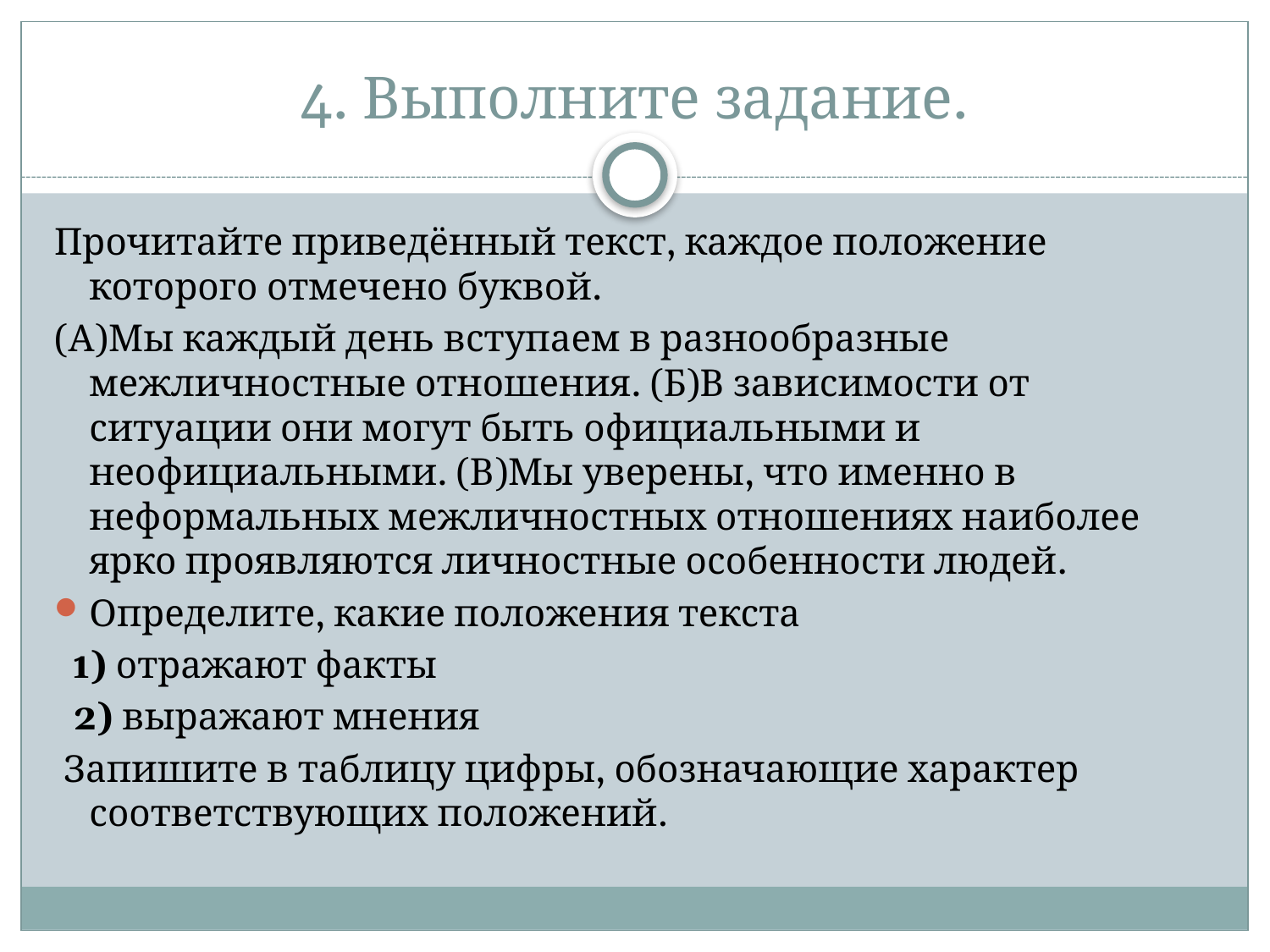

# 4. Выполните задание.
Прочитайте приведённый текст, каждое положение которого отмечено буквой.
(А)Мы каждый день вступаем в разнообразные межличностные отношения. (Б)В зависимости от ситуации они могут быть официальными и неофициальными. (В)Мы уверены, что именно в неформальных межличностных отношениях наиболее ярко проявляются личностные особенности людей.
Определите, какие положения текста
  1) отражают факты
  2) выражают мнения
 Запишите в таблицу цифры, обозначающие характер соответствующих положений.